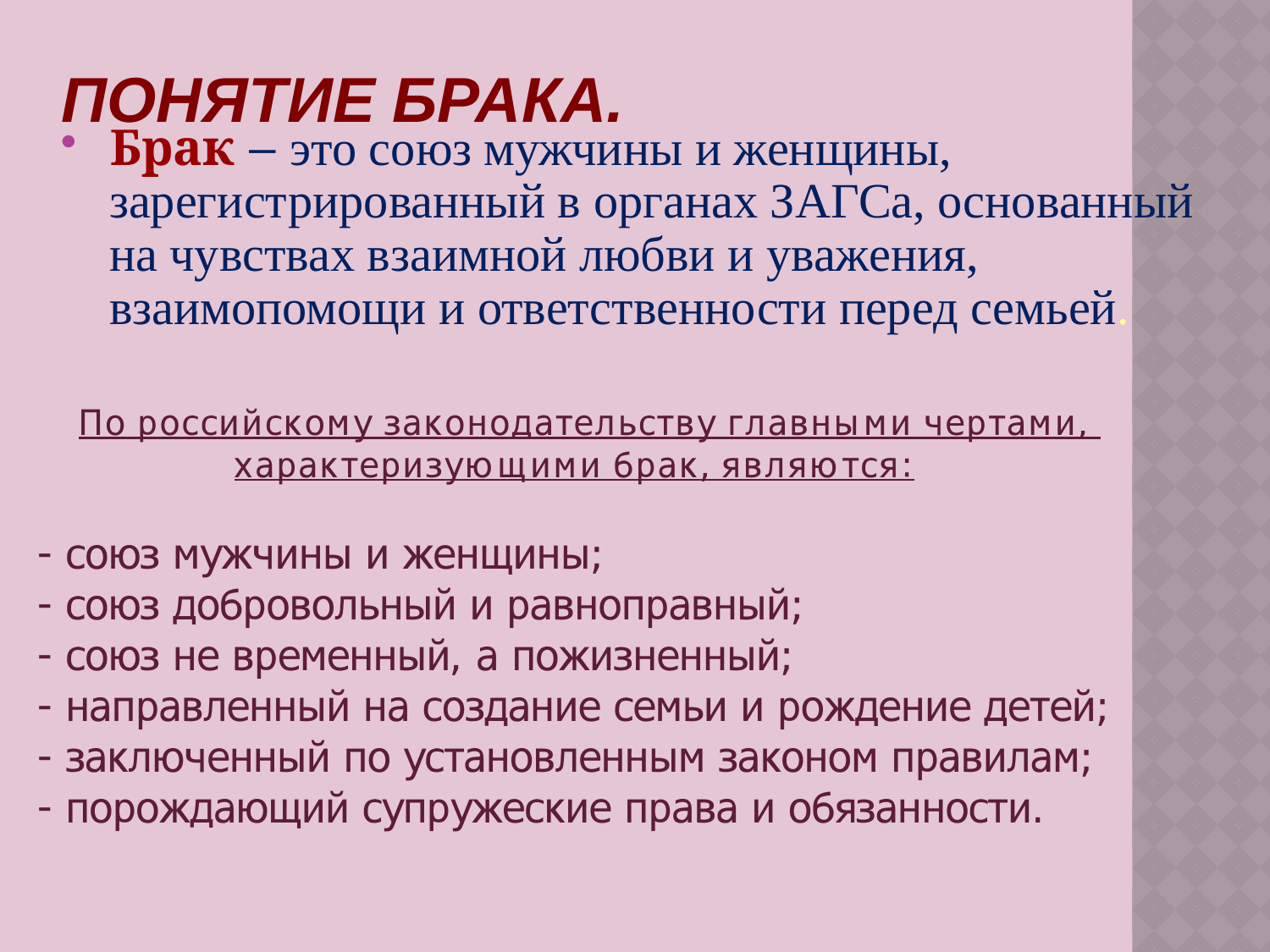

Понятие брака.
Брак – это союз мужчины и женщины, зарегистрированный в органах ЗАГСа, основанный на чувствах взаимной любви и уважения, взаимопомощи и ответственности перед семьей.

    По российскому законодательству главными чертами,
                   характеризующими брак, являются:

- союз мужчины и женщины;
- союз добровольный и равноправный;
- союз не временный, а пожизненный;
- направленный на создание семьи и рождение детей;
- заключенный по установленным законом правилам;
- порождающий супружеские права и обязанности.